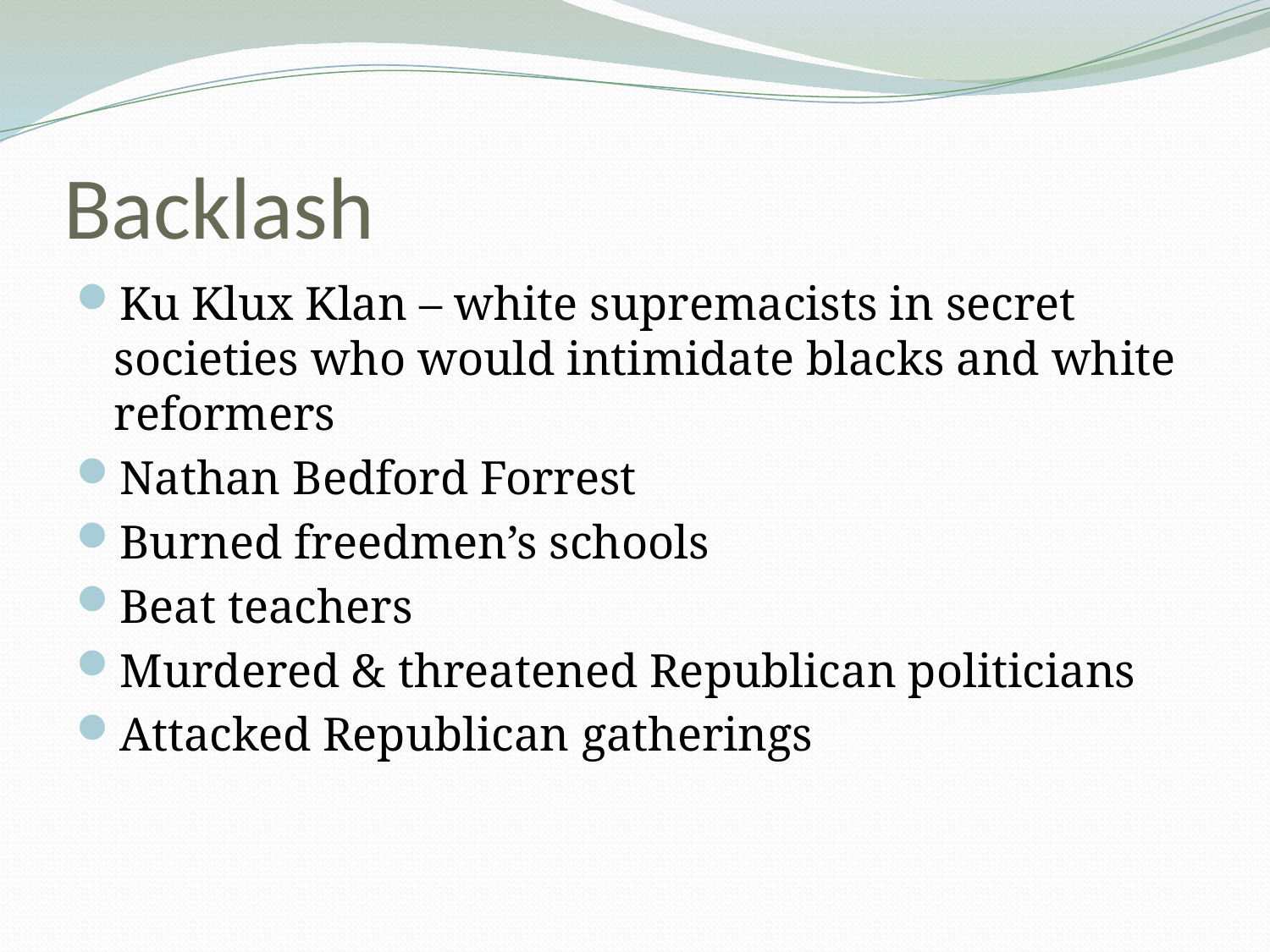

# Backlash
Ku Klux Klan – white supremacists in secret societies who would intimidate blacks and white reformers
Nathan Bedford Forrest
Burned freedmen’s schools
Beat teachers
Murdered & threatened Republican politicians
Attacked Republican gatherings